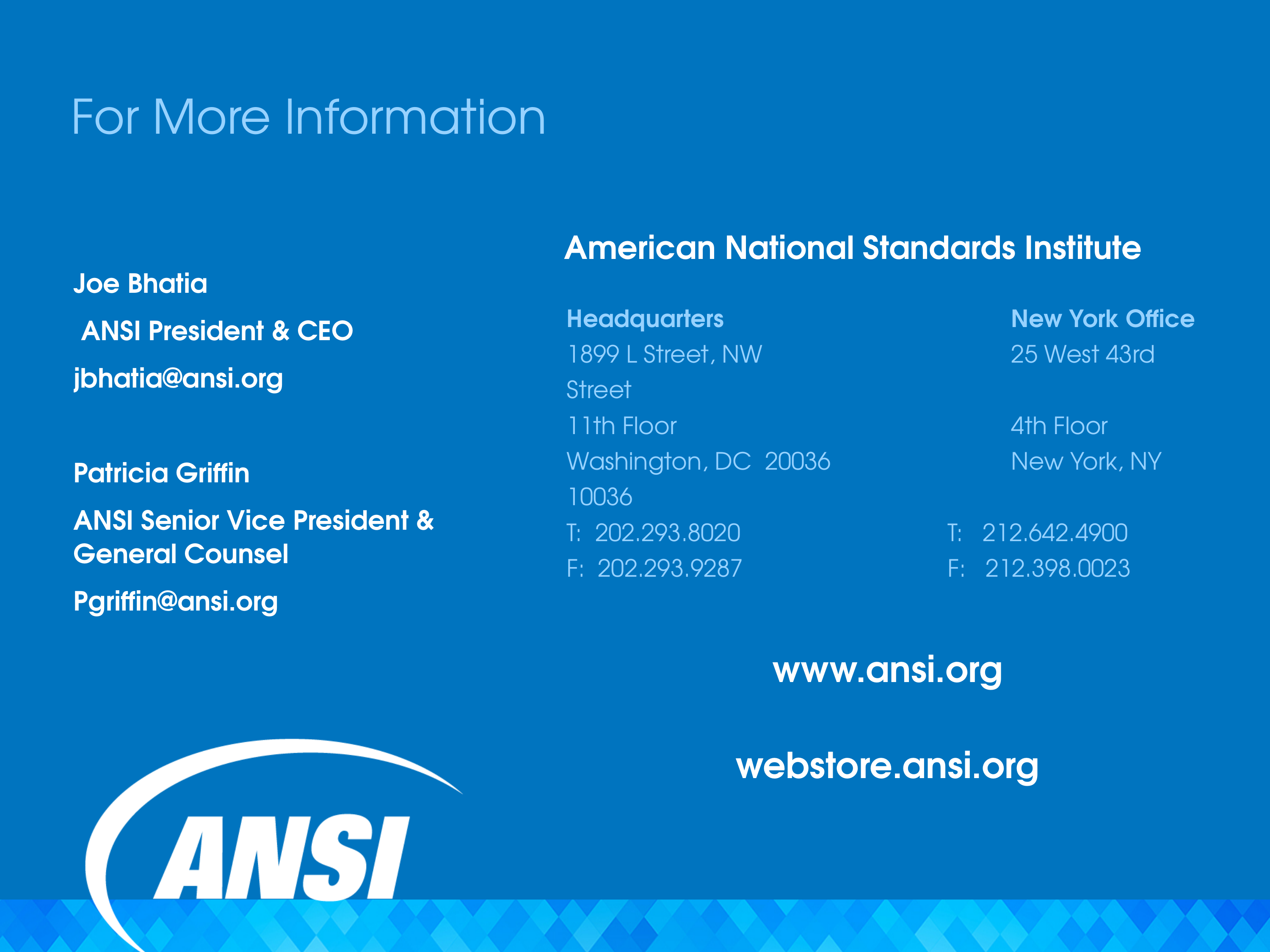

Joe Bhatia
 ANSI President & CEO
jbhatia@ansi.org

Patricia Griffin
ANSI Senior Vice President & General Counsel
Pgriffin@ansi.org